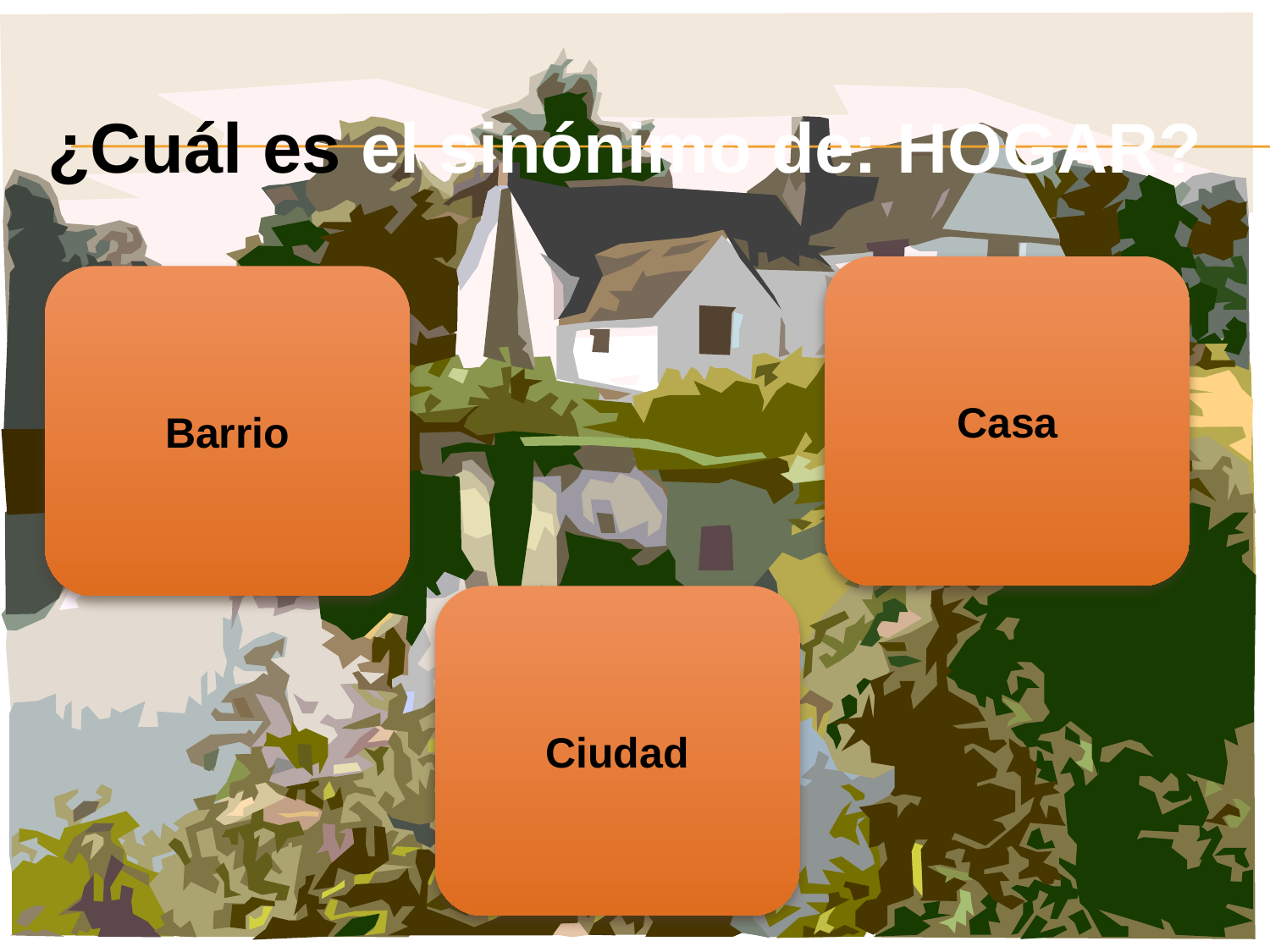

¿Cuál es el sinónimo de: HOGAR?
Casa
Barrio
Ciudad